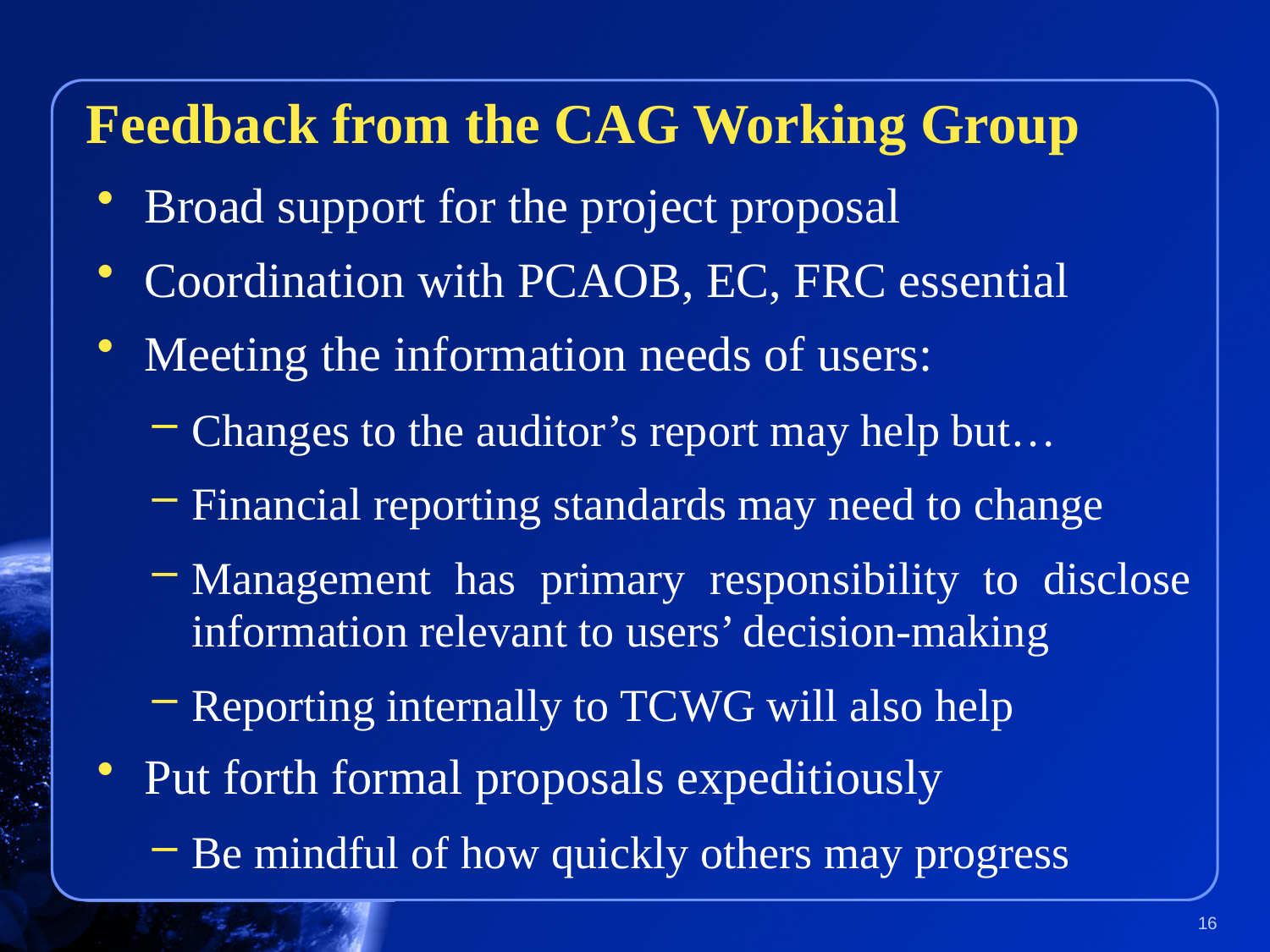

#
Feedback from the CAG Working Group
Broad support for the project proposal
Coordination with PCAOB, EC, FRC essential
Meeting the information needs of users:
Changes to the auditor’s report may help but…
Financial reporting standards may need to change
Management has primary responsibility to disclose information relevant to users’ decision-making
Reporting internally to TCWG will also help
Put forth formal proposals expeditiously
Be mindful of how quickly others may progress

16